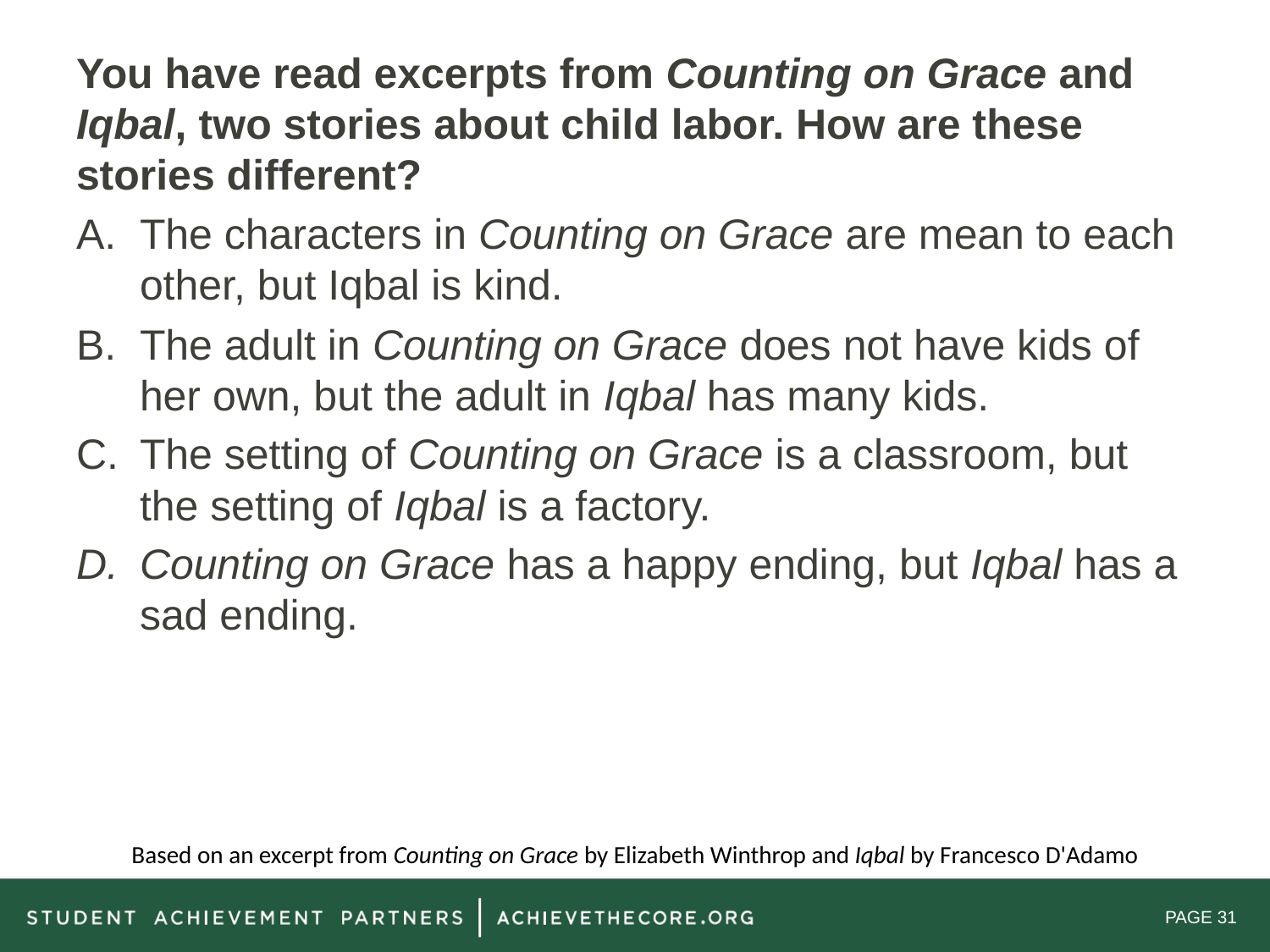

You have read excerpts from Counting on Grace and Iqbal, two stories about child labor. How are these stories different?
The characters in Counting on Grace are mean to each other, but Iqbal is kind.
The adult in Counting on Grace does not have kids of her own, but the adult in Iqbal has many kids.
The setting of Counting on Grace is a classroom, but the setting of Iqbal is a factory.
Counting on Grace has a happy ending, but Iqbal has a sad ending.

Based on an excerpt from Counting on Grace by Elizabeth Winthrop and Iqbal by Francesco D'Adamo